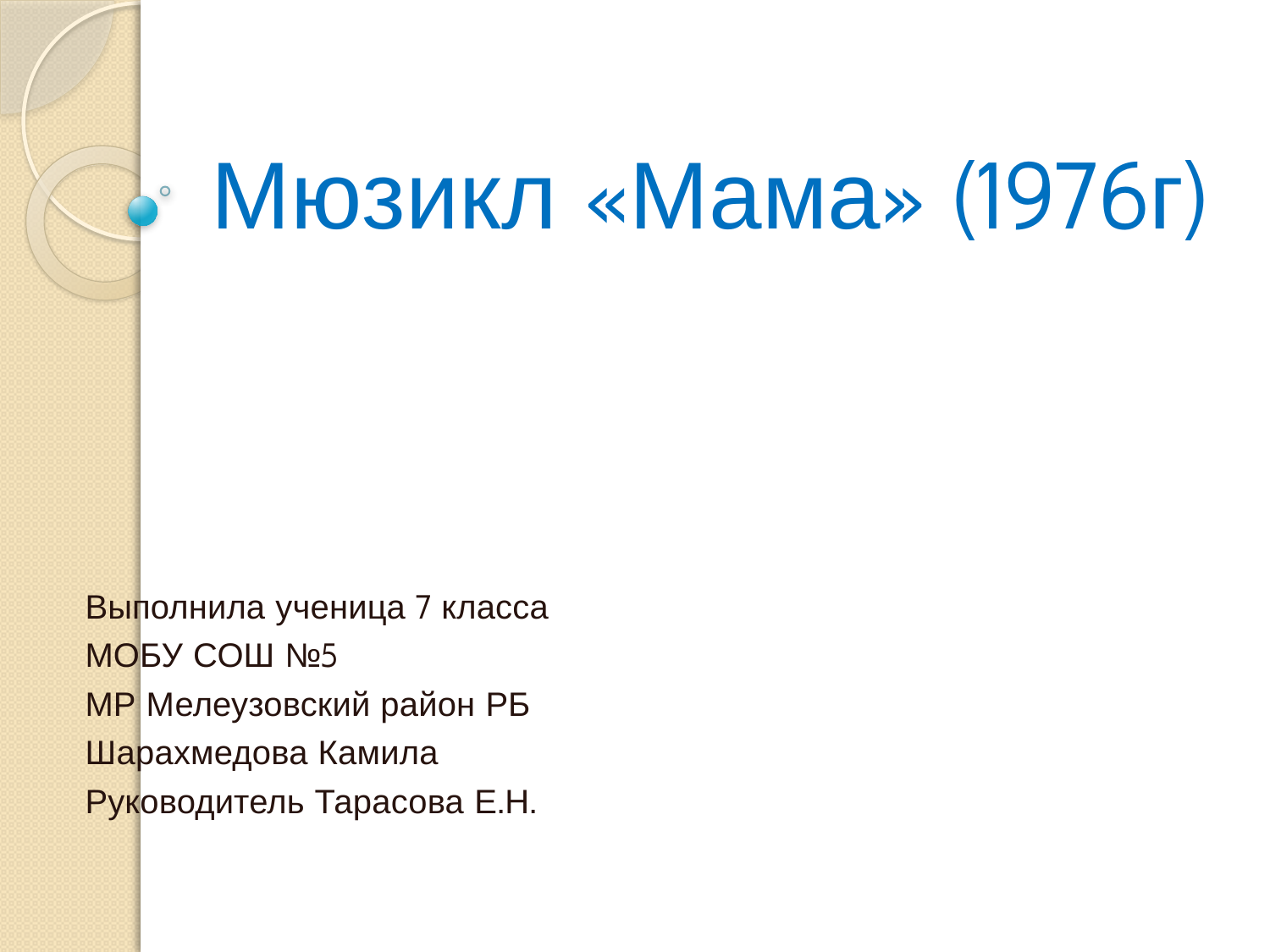

# Мюзикл «Мама» (1976г)
Выполнила ученица 7 класса
МОБУ СОШ №5
МР Мелеузовский район РБ
Шарахмедова Камила
Руководитель Тарасова Е.Н.